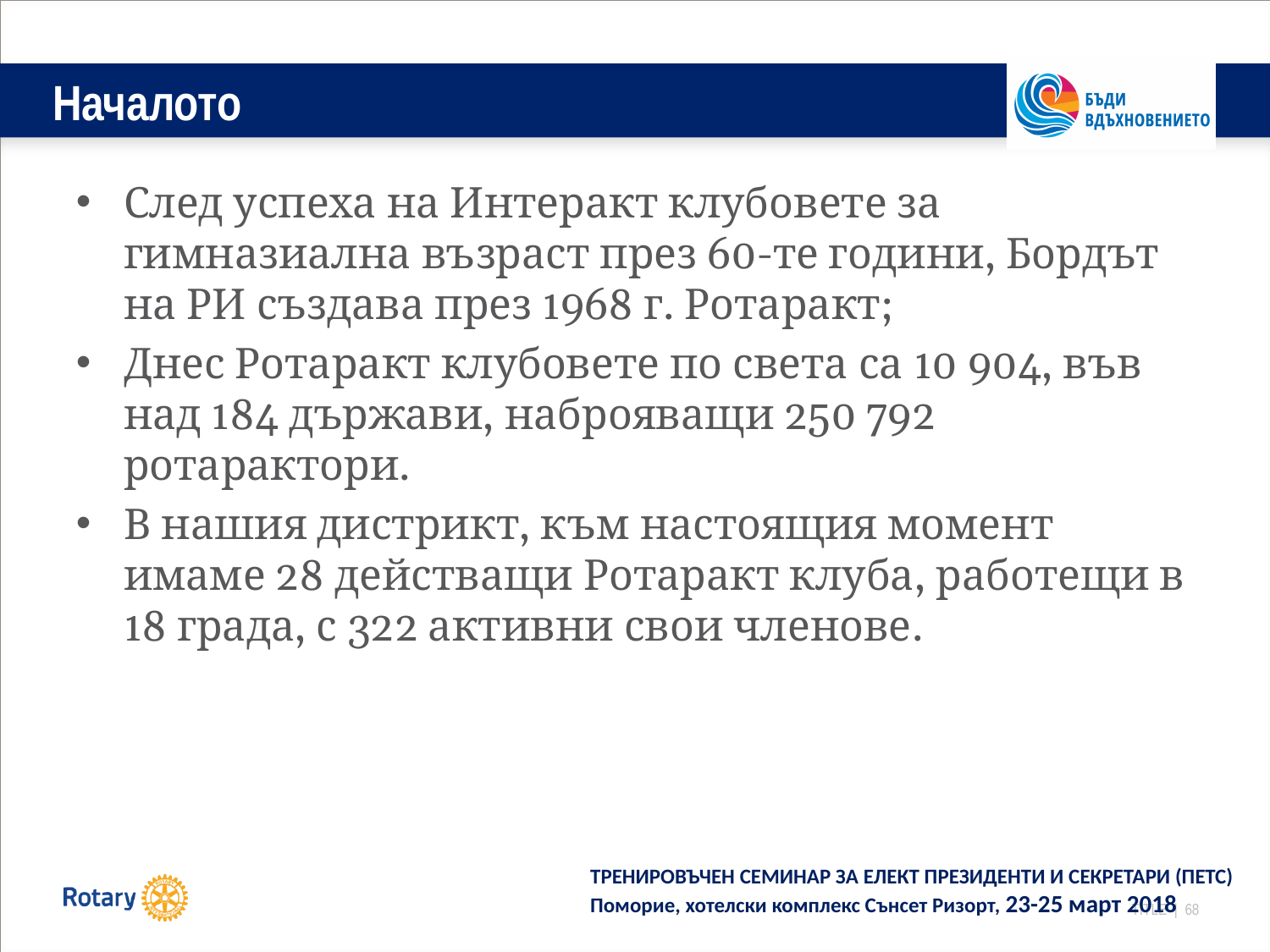

# Началото
След успеха на Интеракт клубовете за гимназиална възраст през 60-те години, Бордът на РИ създава през 1968 г. Ротаракт;
Днес Ротаракт клубовете по света са 10 904, във над 184 държави, наброяващи 250 792 ротарактори.
В нашия дистрикт, към настоящия момент имаме 28 действащи Ротаракт клуба, работещи в 18 града, с 322 активни свои членове.